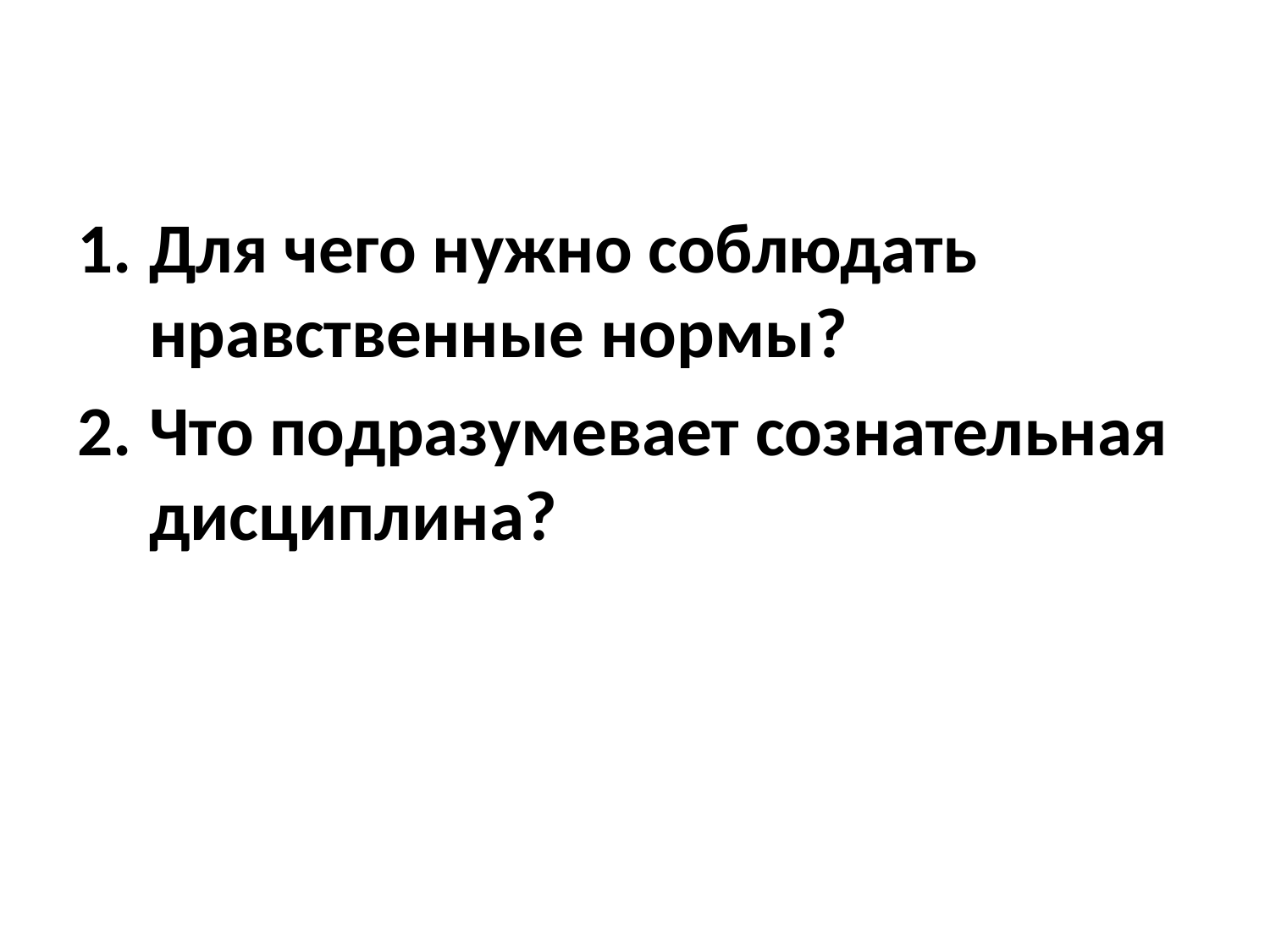

Для чего нужно соблюдать нравственные нормы?
Что подразумевает сознательная дисциплина?